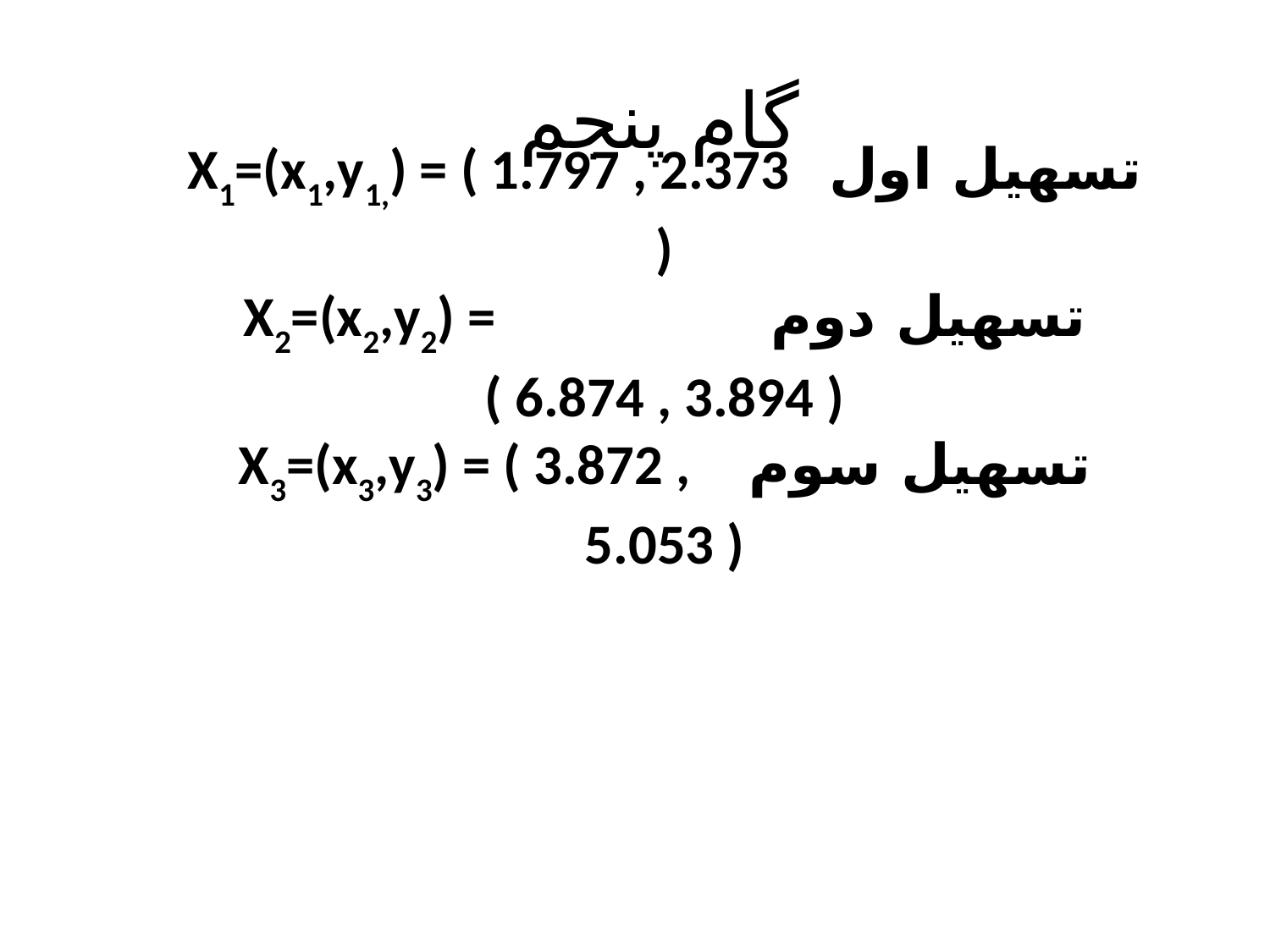

# گام پنجم
تسهیل اول  X1=(x1,y1,) = ( 1.797 , 2.373 )
تسهیل دوم              X2=(x2,y2) = ( 6.874 , 3.894 )
تسهیل سوم   X3=(x3,y3) = ( 3.872 , 5.053 )